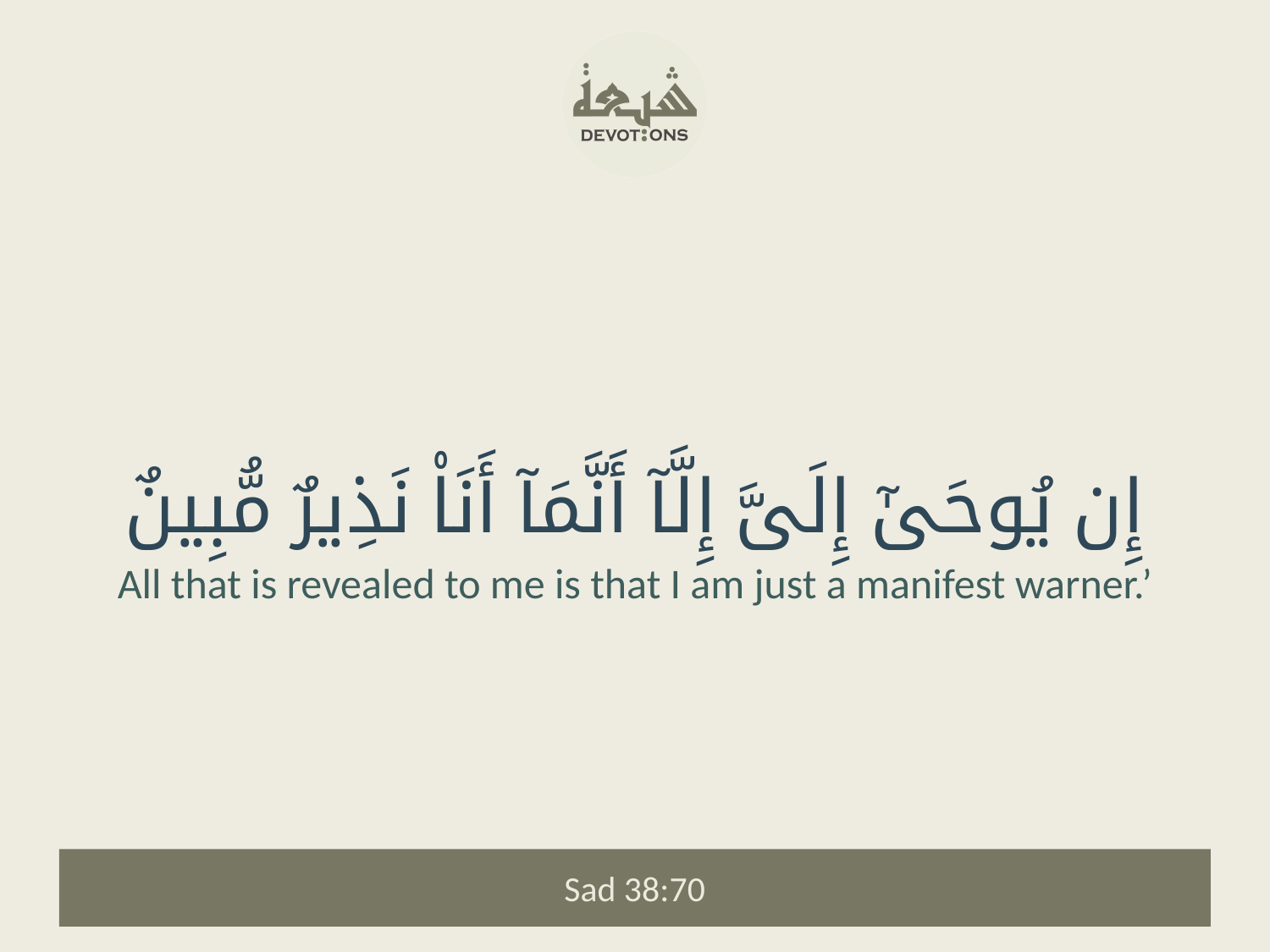

إِن يُوحَىٰٓ إِلَىَّ إِلَّآ أَنَّمَآ أَنَا۠ نَذِيرٌ مُّبِينٌ
All that is revealed to me is that I am just a manifest warner.’
Sad 38:70